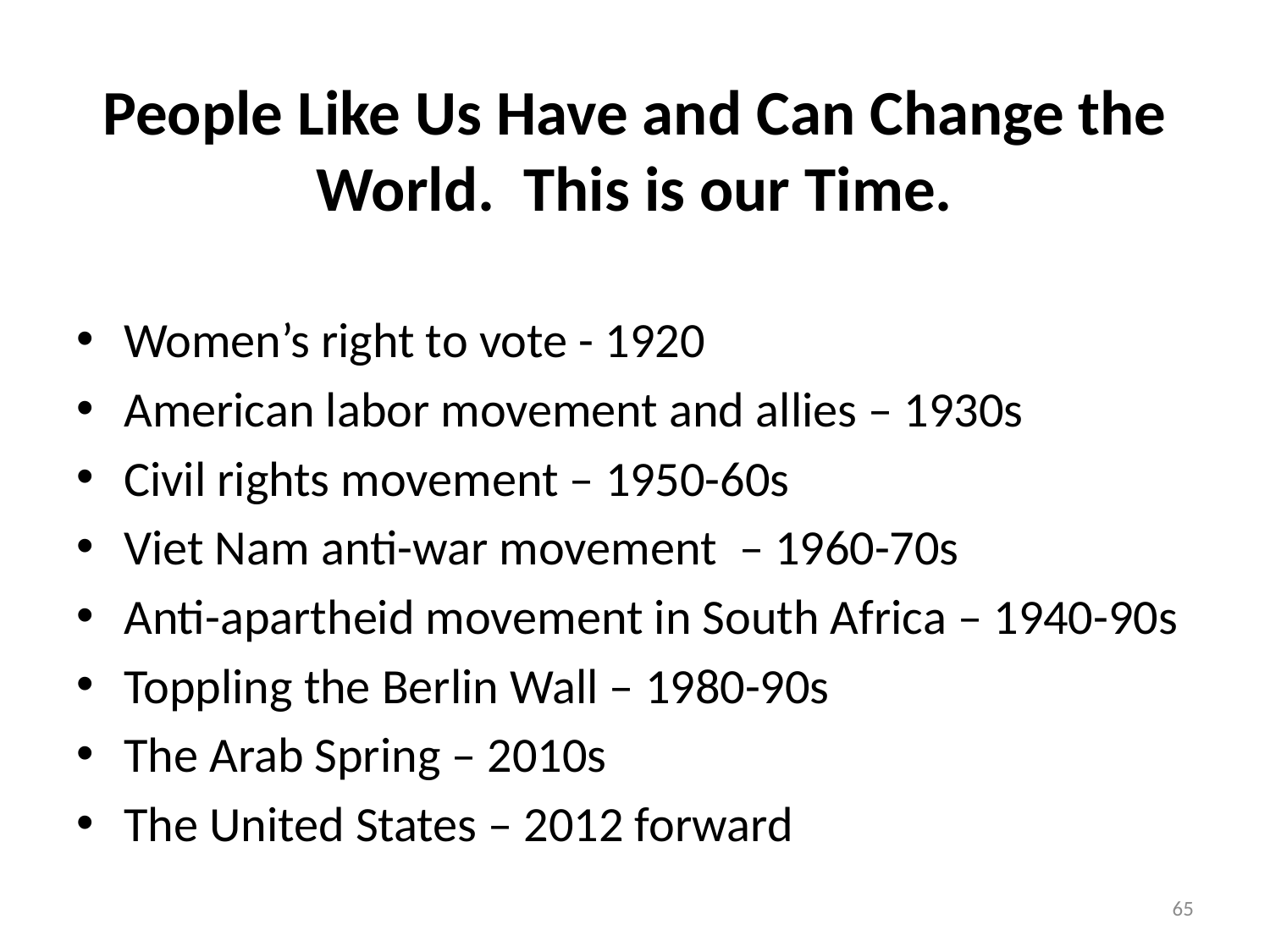

# People Like Us Have and Can Change the World.  This is our Time.
Women’s right to vote - 1920
American labor movement and allies – 1930s
Civil rights movement – 1950-60s
Viet Nam anti-war movement  – 1960-70s
Anti-apartheid movement in South Africa – 1940-90s
Toppling the Berlin Wall – 1980-90s
The Arab Spring – 2010s
The United States – 2012 forward

65